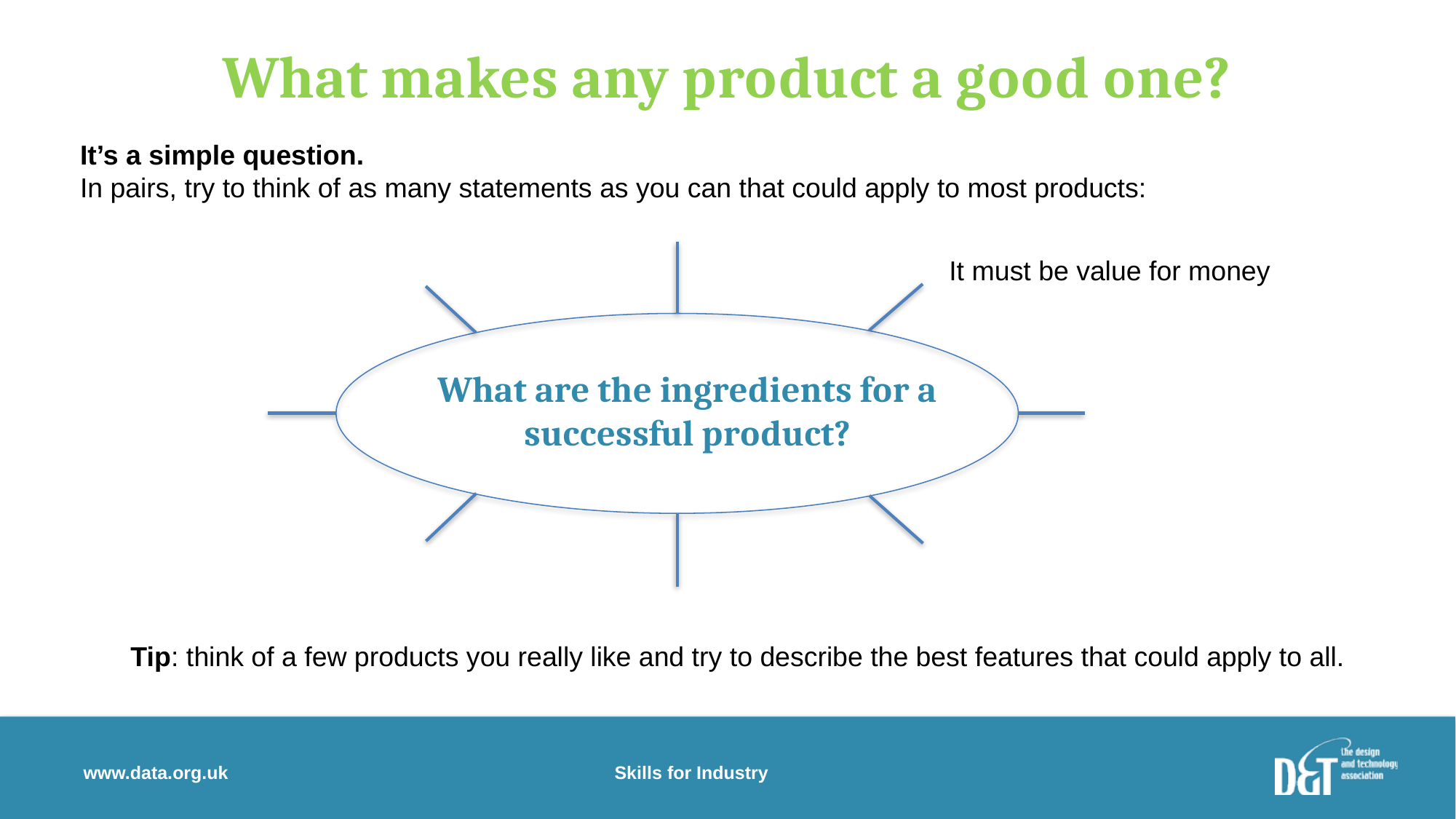

# What makes any product a good one?
It’s a simple question.
In pairs, try to think of as many statements as you can that could apply to most products:

What are the ingredients for a successful product?
It must be value for money
Tip: think of a few products you really like and try to describe the best features that could apply to all.